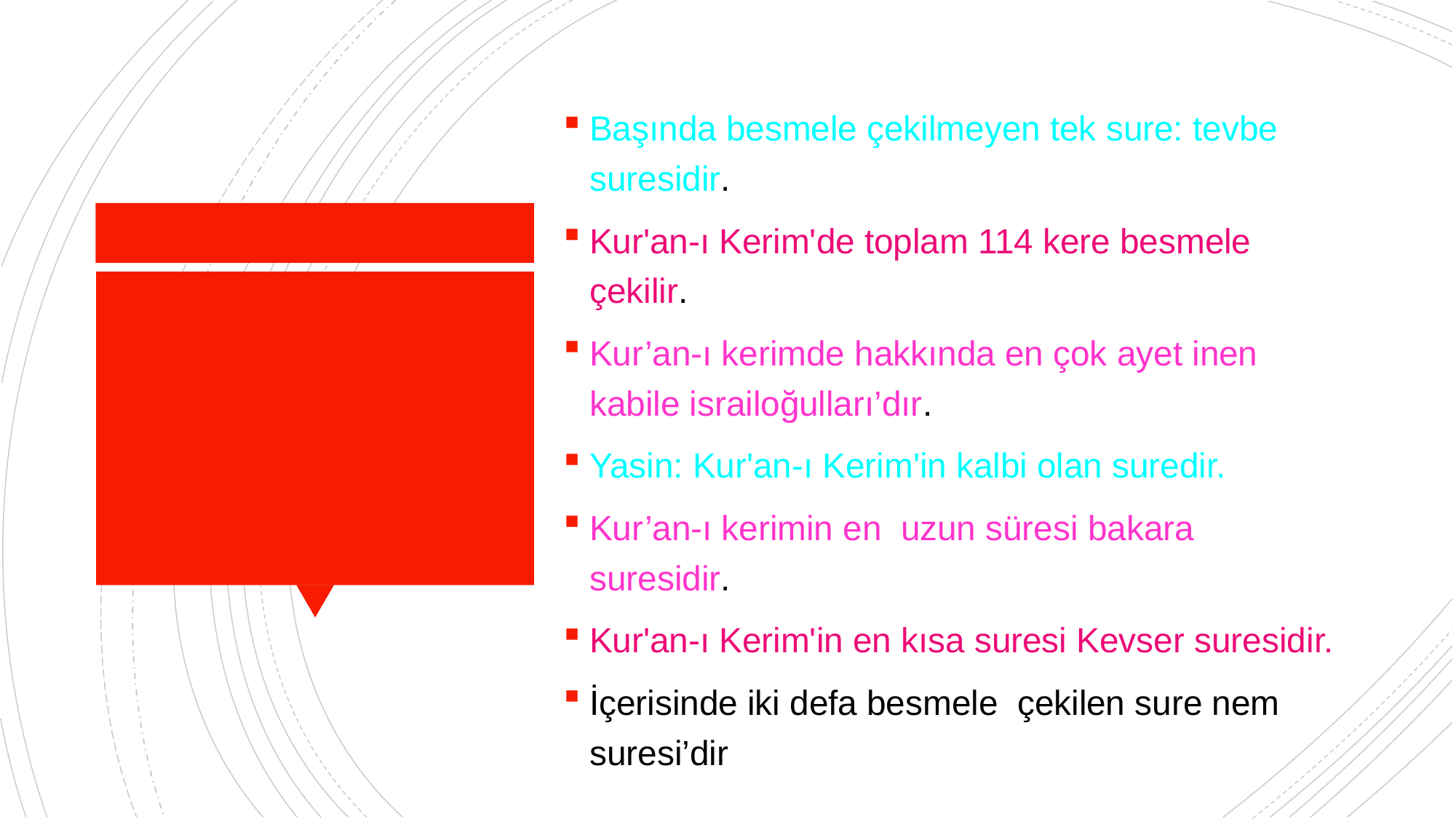

Başında besmele çekilmeyen tek sure: tevbe suresidir.
Kur'an-ı Kerim'de toplam 114 kere besmele çekilir.
Kur’an-ı kerimde hakkında en çok ayet inen kabile israiloğulları’dır.
Yasin: Kur'an-ı Kerim'in kalbi olan suredir.
Kur’an-ı kerimin en  uzun süresi bakara suresidir.
Kur'an-ı Kerim'in en kısa suresi Kevser suresidir.
İçerisinde iki defa besmele  çekilen sure nem suresi’dir